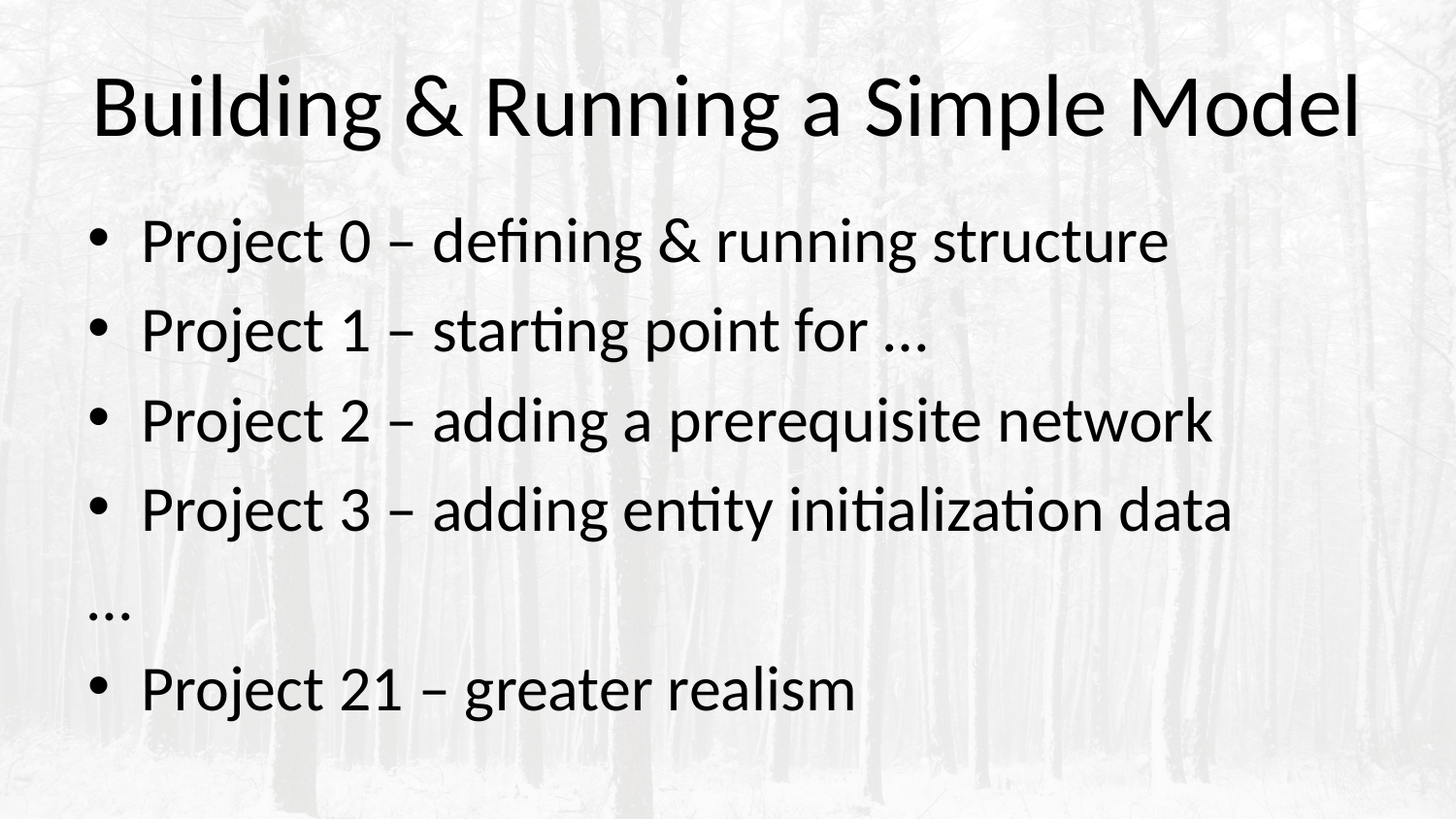

# Building & Running a Simple Model
Project 0 – defining & running structure
Project 1 – starting point for …
Project 2 – adding a prerequisite network
Project 3 – adding entity initialization data
…
Project 21 – greater realism